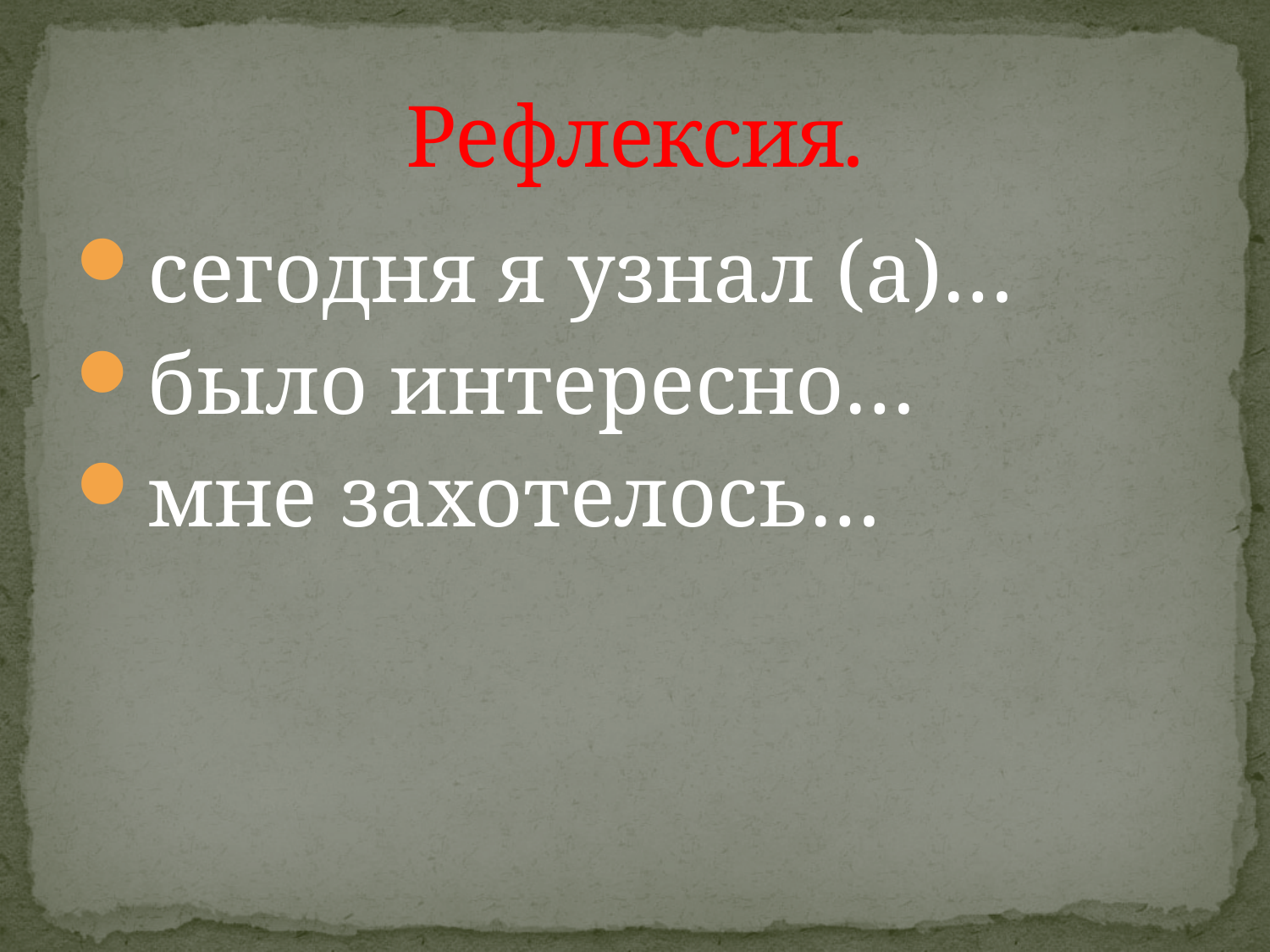

# Рефлексия.
сегодня я узнал (а)…
было интересно…
мне захотелось…